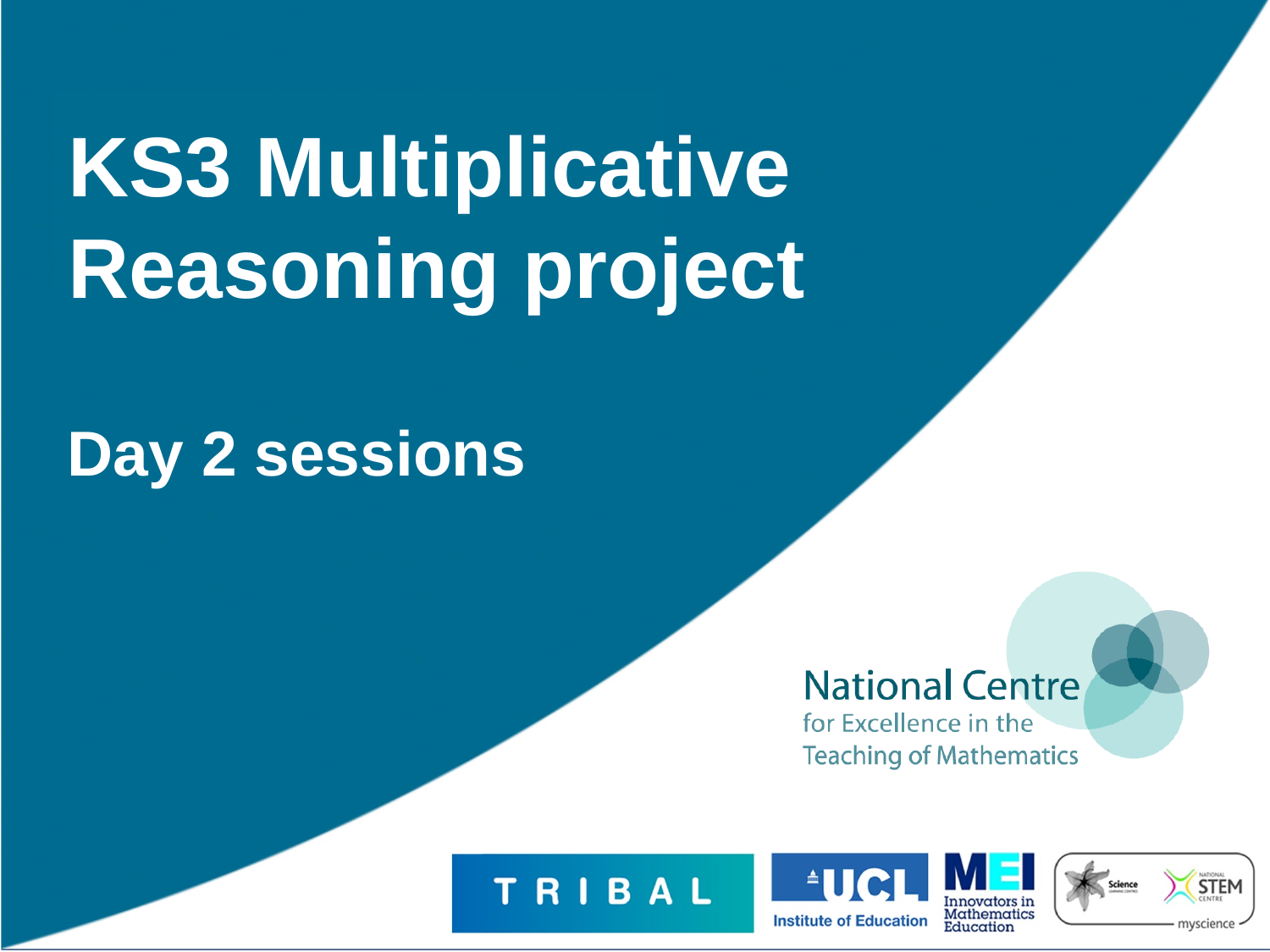

# KS3 Multiplicative Reasoning project
Day 2 sessions